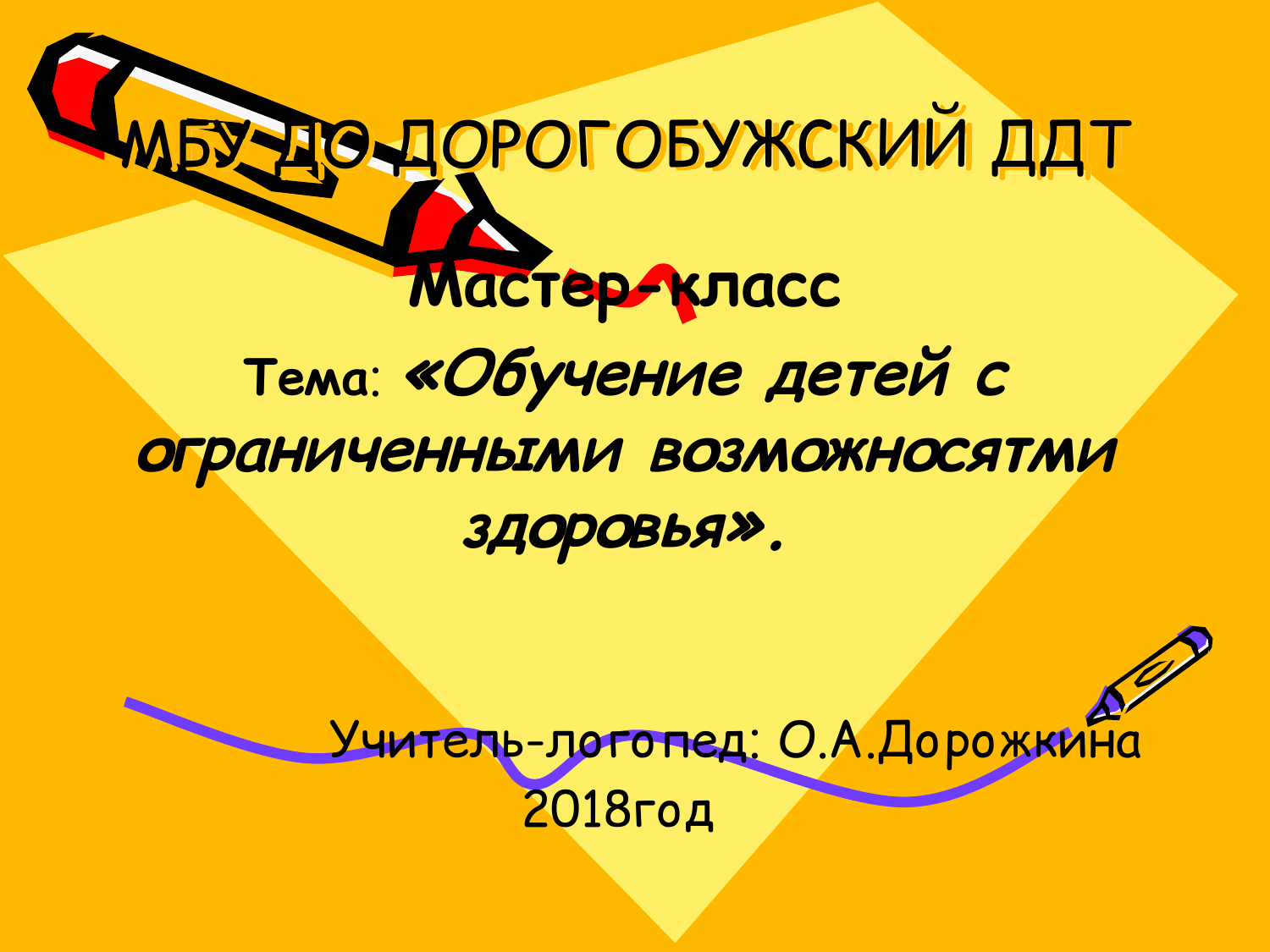

# МБУ ДО ДОРОГОБУЖСКИЙ ДДТ
Мастер-класс
Тема: «Обучение детей с ограниченными возможносятми здоровья».

Учитель-логопед: О.А.Дорожкина
2018год